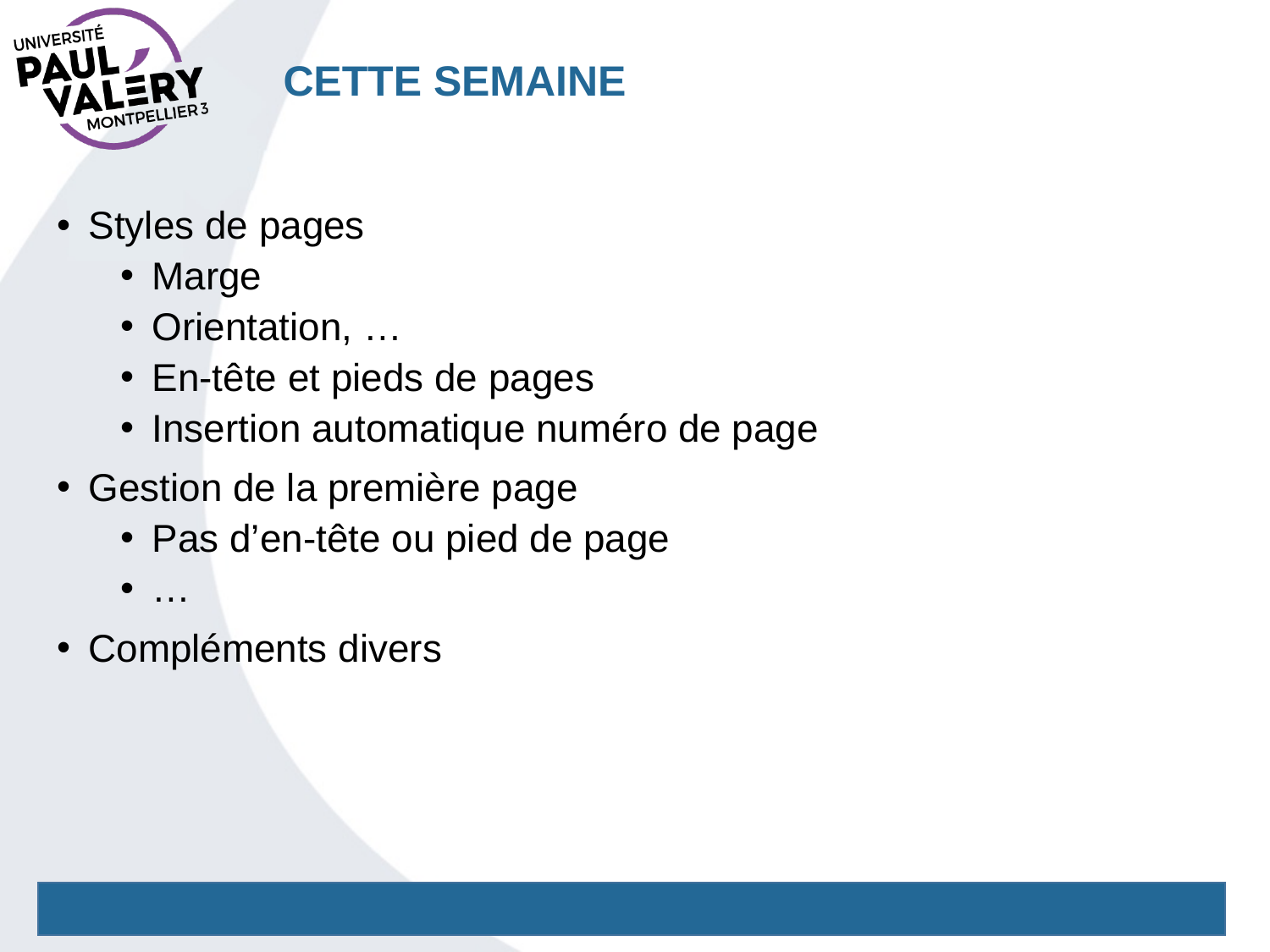

# Cette Semaine
Styles de pages
Marge
Orientation, …
En-tête et pieds de pages
Insertion automatique numéro de page
Gestion de la première page
Pas d’en-tête ou pied de page
…
Compléments divers